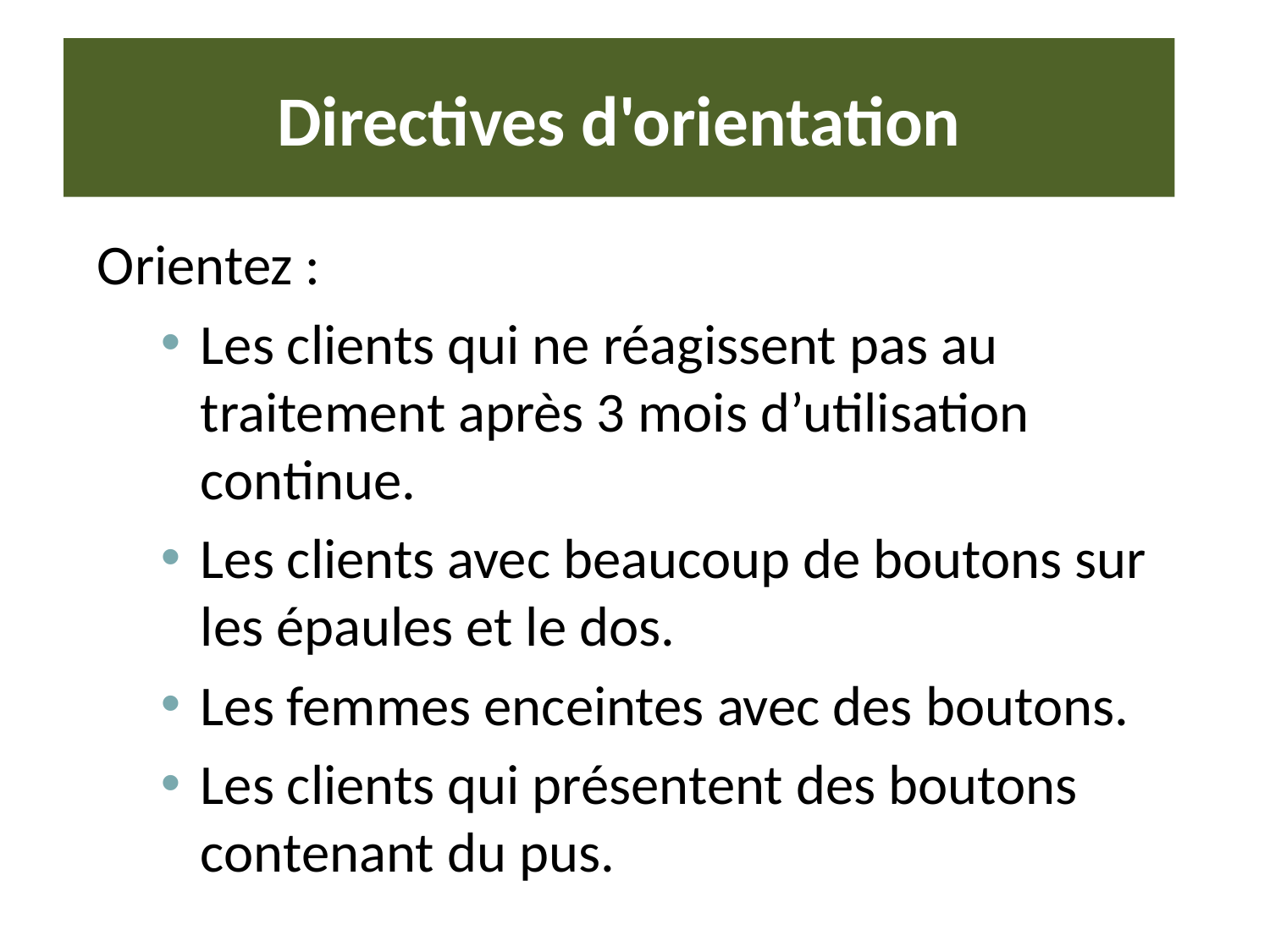

# Directives d'orientation
Orientez :
Les clients qui ne réagissent pas au traitement après 3 mois d’utilisation continue.
Les clients avec beaucoup de boutons sur les épaules et le dos.
Les femmes enceintes avec des boutons.
Les clients qui présentent des boutons contenant du pus.